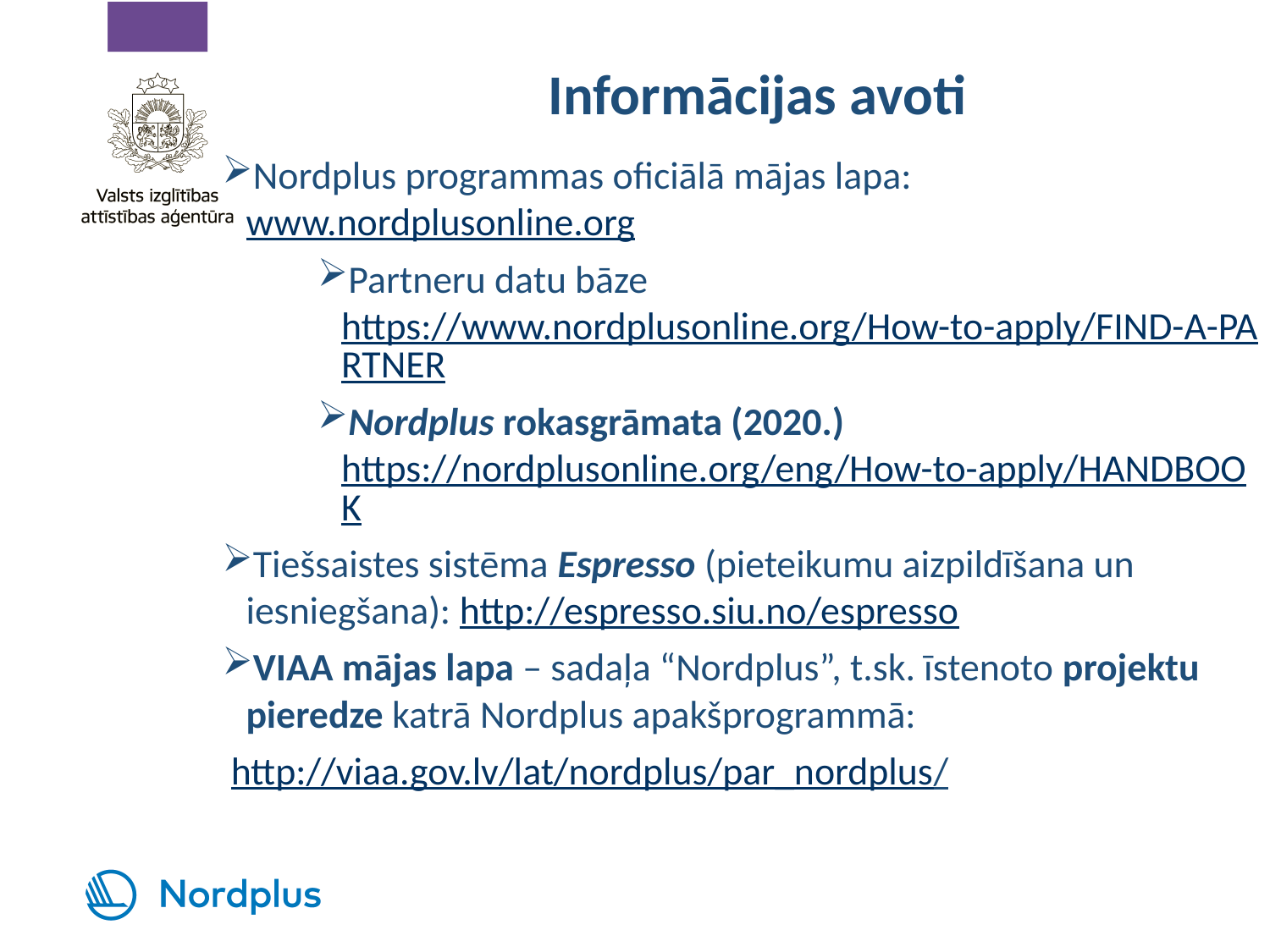

# Informācijas avoti
Nordplus programmas oficiālā mājas lapa: www.nordplusonline.org
Partneru datu bāze https://www.nordplusonline.org/How-to-apply/FIND-A-PARTNER
Nordplus rokasgrāmata (2020.) https://nordplusonline.org/eng/How-to-apply/HANDBOOK
Tiešsaistes sistēma Espresso (pieteikumu aizpildīšana un iesniegšana): http://espresso.siu.no/espresso
VIAA mājas lapa – sadaļa “Nordplus”, t.sk. īstenoto projektu pieredze katrā Nordplus apakšprogrammā:
 http://viaa.gov.lv/lat/nordplus/par_nordplus/